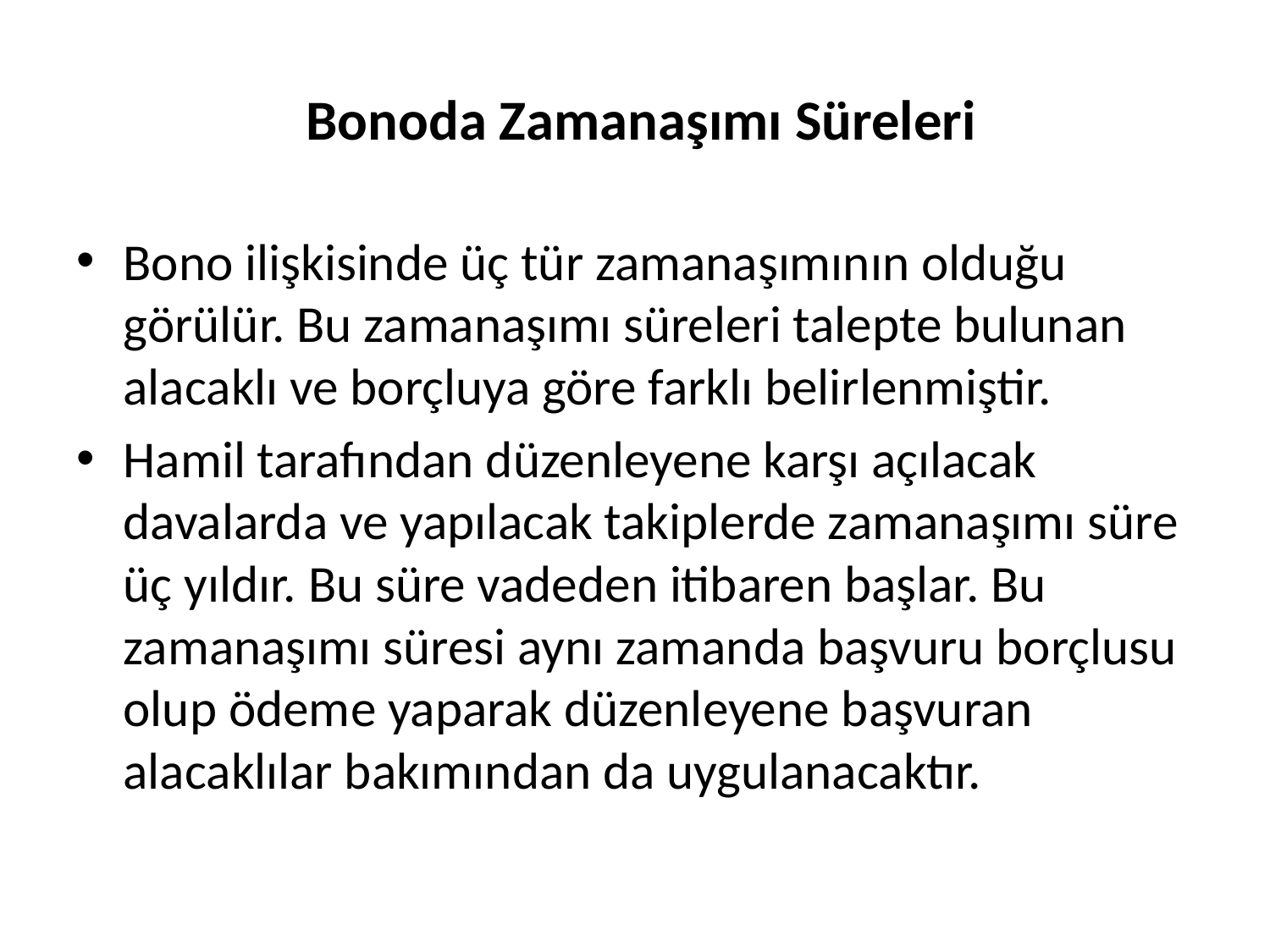

# Bonoda Zamanaşımı Süreleri
Bono ilişkisinde üç tür zamanaşımının olduğu görülür. Bu zamanaşımı süreleri talepte bulunan alacaklı ve borçluya göre farklı belirlenmiştir.
Hamil tarafından düzenleyene karşı açılacak davalarda ve yapılacak takiplerde zamanaşımı süre üç yıldır. Bu süre vadeden itibaren başlar. Bu zamanaşımı süresi aynı zamanda başvuru borçlusu olup ödeme yaparak düzenleyene başvuran alacaklılar bakımından da uygulanacaktır.